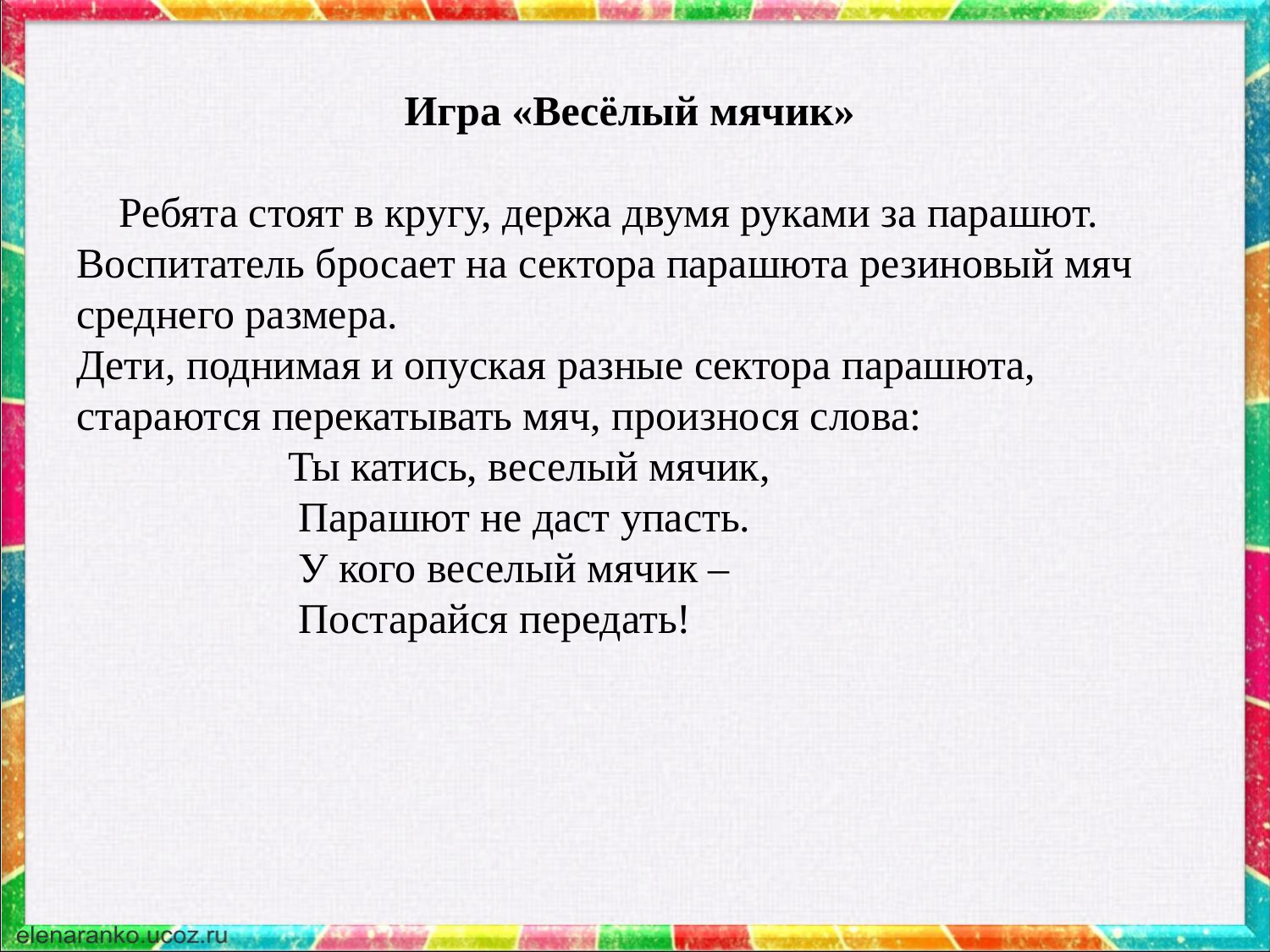

# Игра «Весёлый мячик» Ребята стоят в кругу, держа двумя руками за парашют.  Воспитатель бросает на сектора парашюта резиновый мяч среднего размера.  Дети, поднимая и опуская разные сектора парашюта, стараются перекатывать мяч, произнося слова: Ты катись, веселый мячик, Парашют не даст упасть. У кого веселый мячик – Постарайся передать!